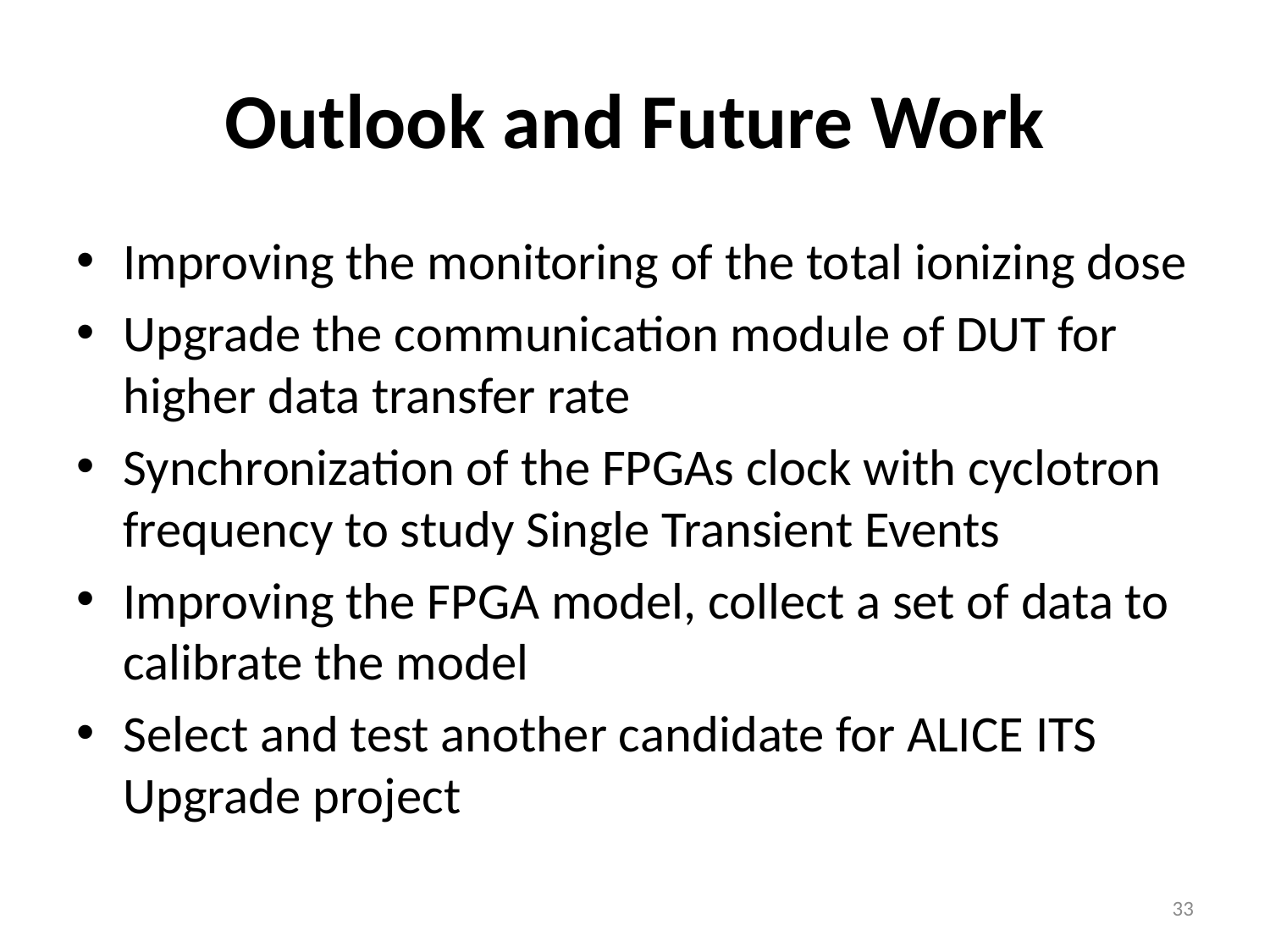

# Outlook and Future Work
Improving the monitoring of the total ionizing dose
Upgrade the communication module of DUT for higher data transfer rate
Synchronization of the FPGAs clock with cyclotron frequency to study Single Transient Events
Improving the FPGA model, collect a set of data to calibrate the model
Select and test another candidate for ALICE ITS Upgrade project

33